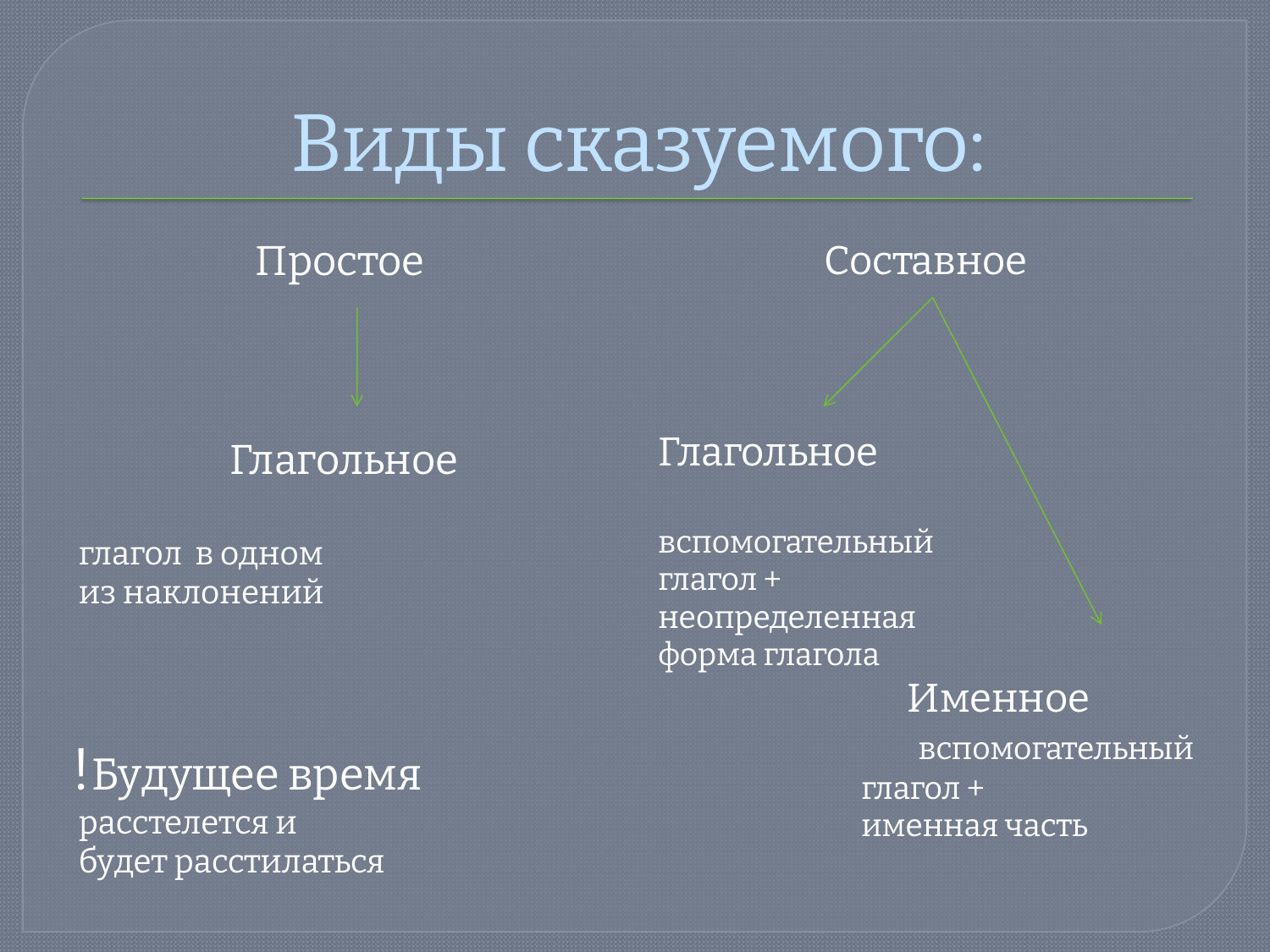

# Виды сказуемого:
Простое

 Глагольное

 глагол  в одном
 из наклонений

!Будущее время
 расстелется и
 будет расстилаться

Составное

Глагольное

вспомогательный
глагол +
неопределенная
форма глагола
                               Именное
                      вспомогательный
                                глагол +
                                именная часть